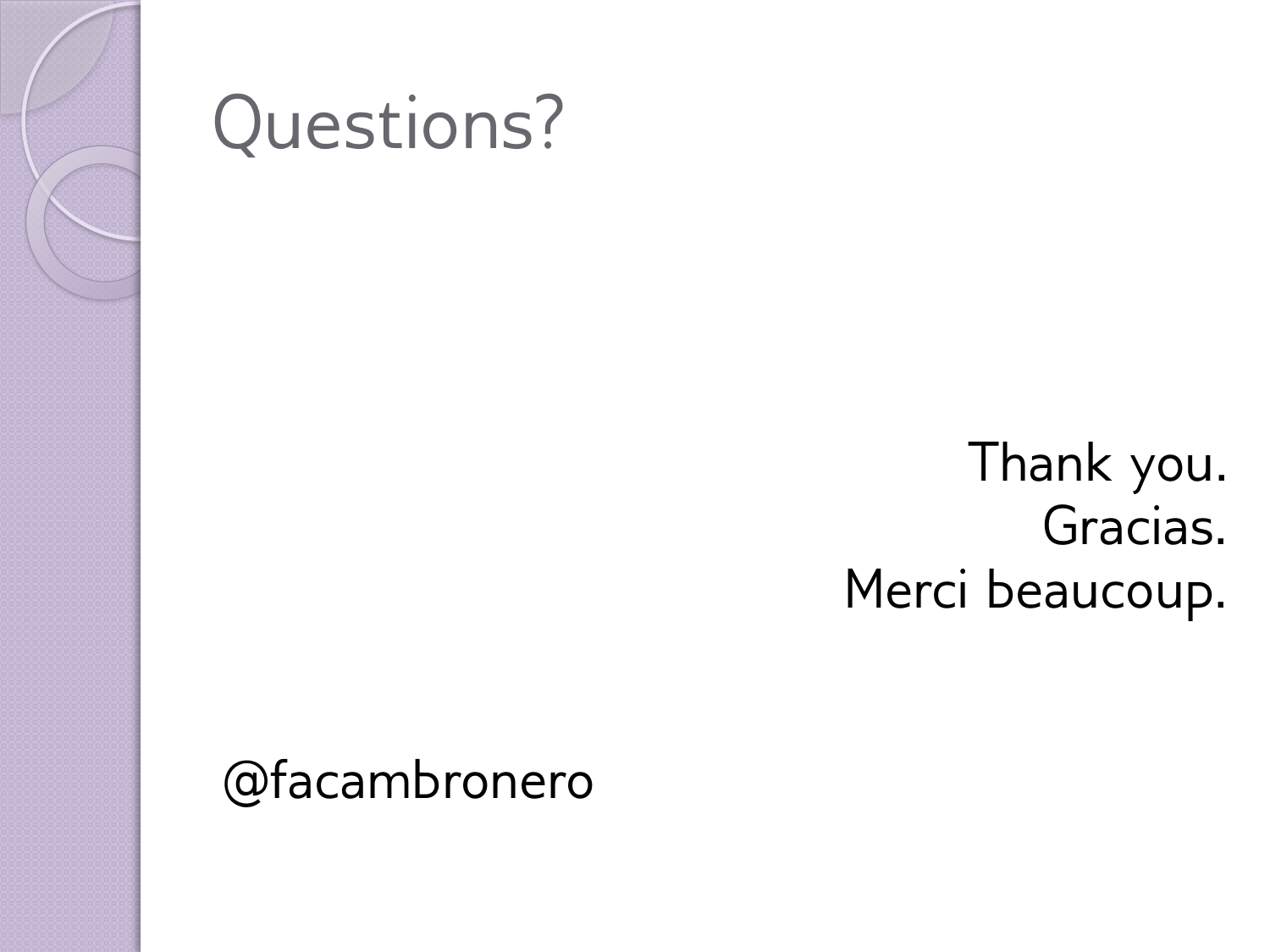

# Questions?
Thank you.
Gracias.
Merci beaucoup.

@facambronero